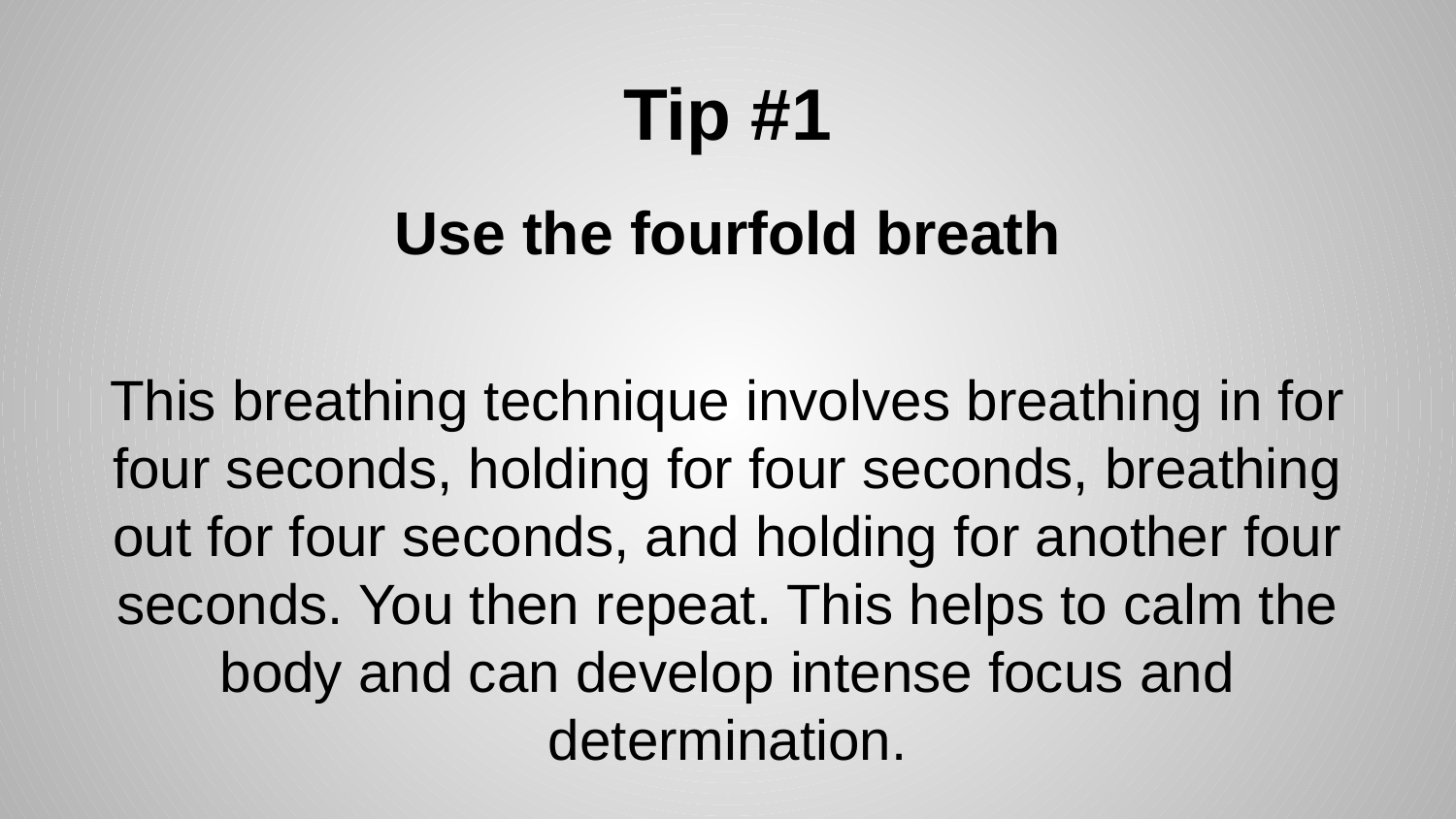

# Tip #1
Use the fourfold breath

This breathing technique involves breathing in for four seconds, holding for four seconds, breathing out for four seconds, and holding for another four seconds. You then repeat. This helps to calm the body and can develop intense focus and determination.